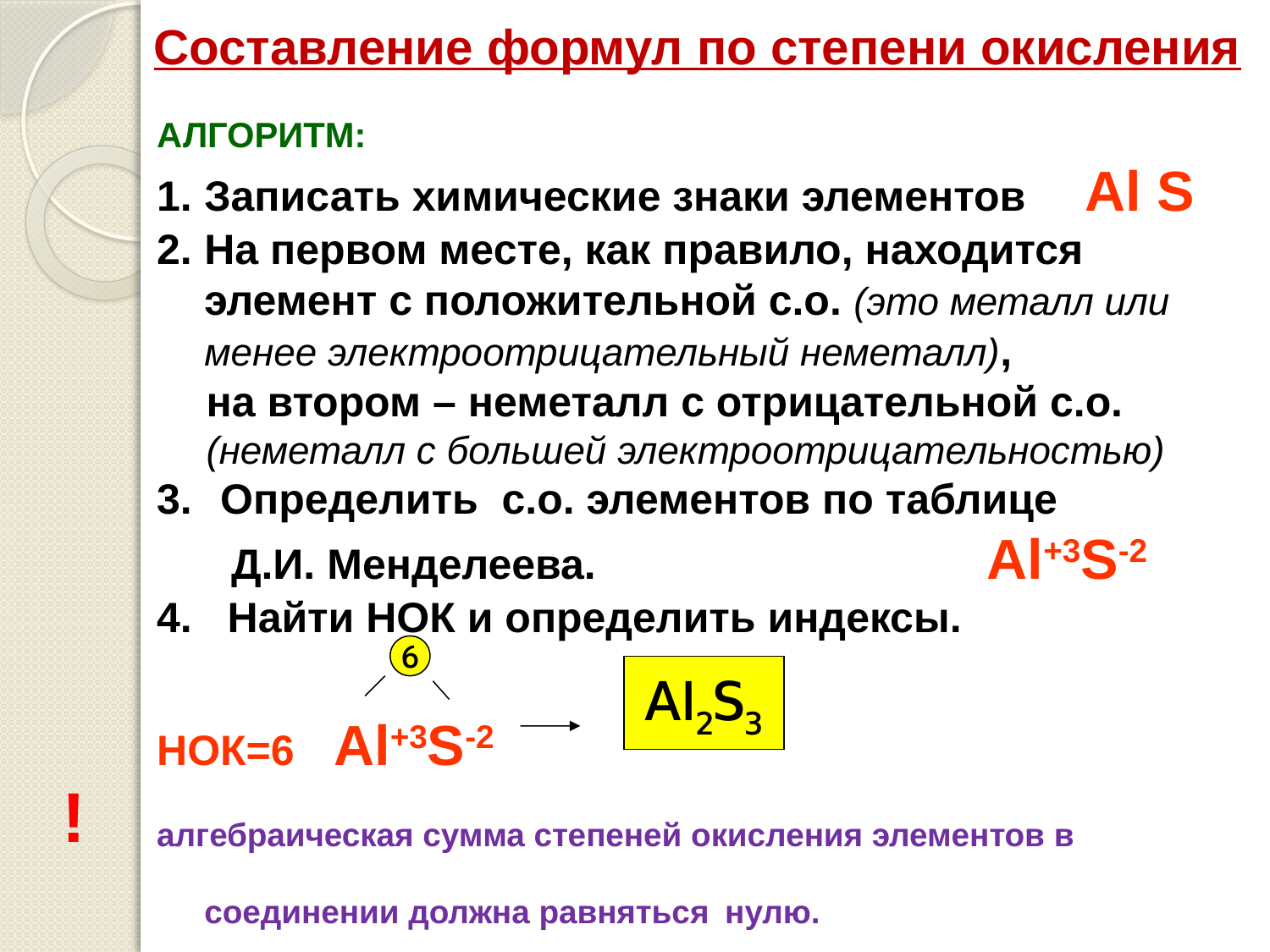

# Составление формул по степени окисления
АЛГОРИТМ:
Записать химические знаки элементов     Al S
На первом месте, как правило, находится элемент с положительной с.о. (это металл или менее электроотрицательный неметалл),
на втором – неметалл с отрицательной с.о.  (неметалл с большей электроотрицательностью)
Определить  с.о. элементов по таблице
 Д.И. Менделеева.                              	Al+3S-2
4.   Найти НОК и определить индексы.

НОК=6   Al+3S-2
алгебраическая сумма степеней окисления элементов в соединении должна равняться нулю.
6
Al2S3

!